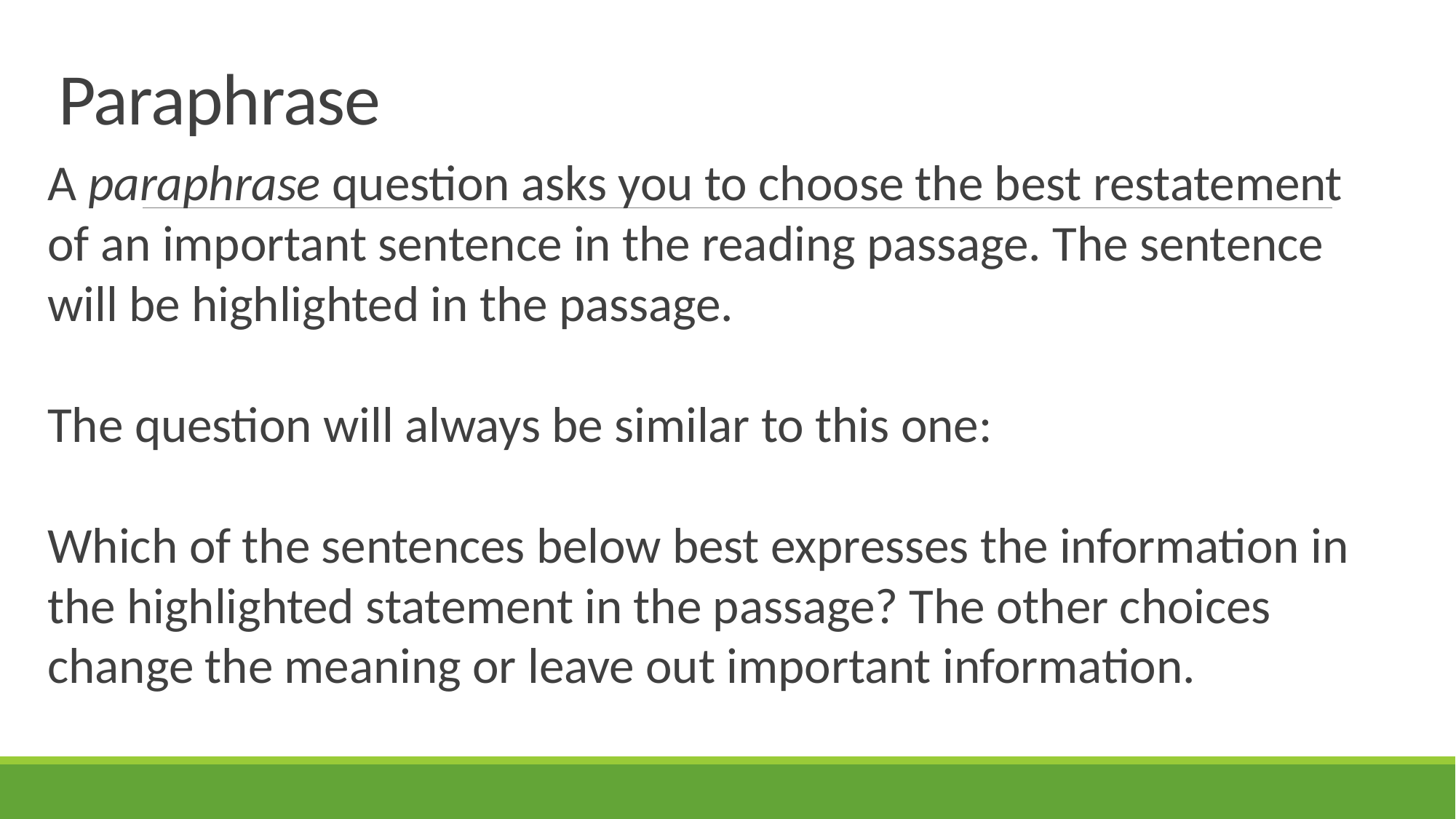

# Paraphrase
A paraphrase question asks you to choose the best restatement of an important sentence in the reading passage. The sentence will be highlighted in the passage.

The question will always be similar to this one:
Which of the sentences below best expresses the information in the highlighted statement in the passage? The other choices change the meaning or leave out important information.